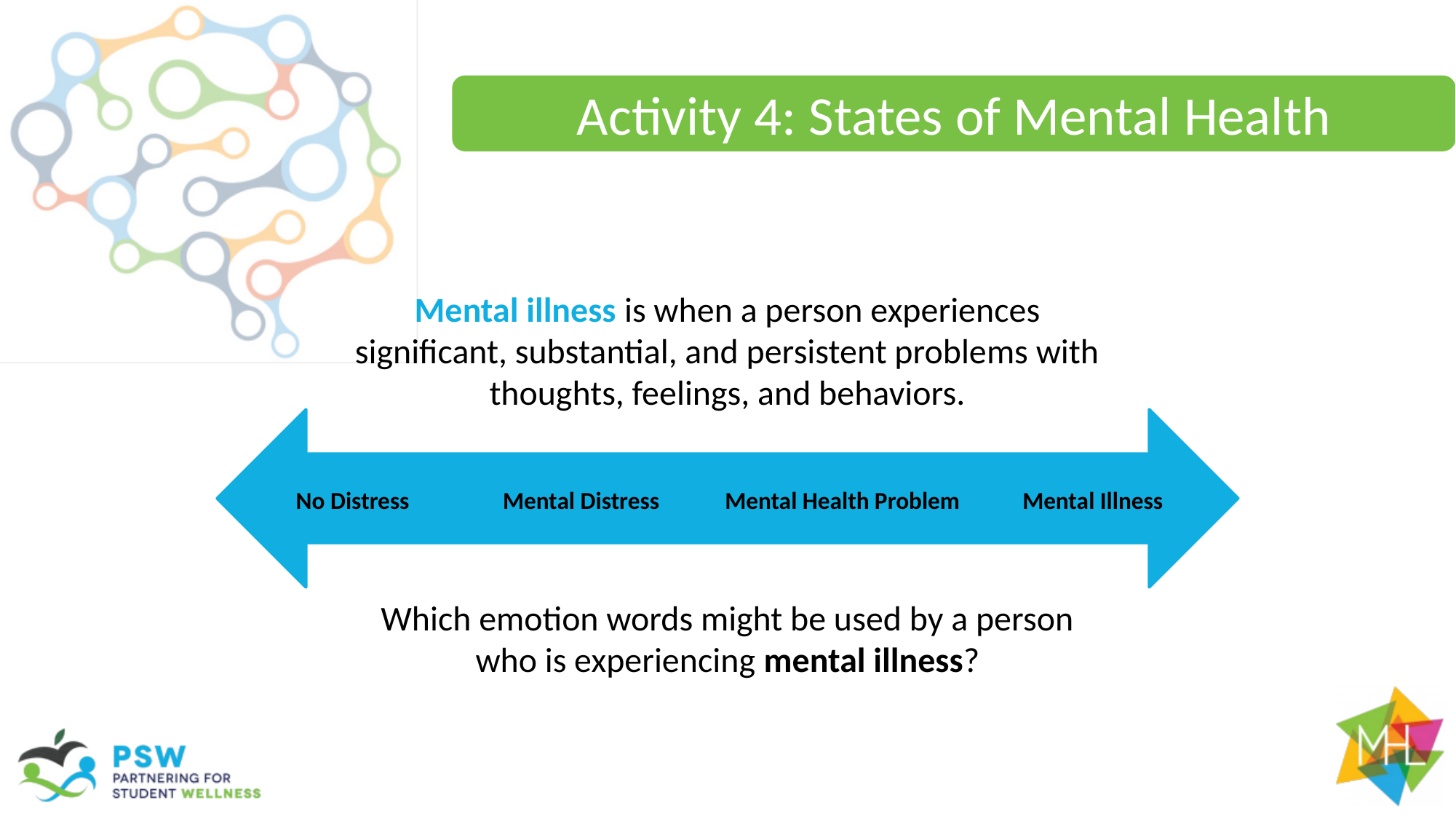

Activity 4: States of Mental Health
Mental illness is when a person experiences significant, substantial, and persistent problems with thoughts, feelings, and behaviors.

Mental Distress
Mental Health Problem
No Distress
Mental Illness
Which emotion words might be used by a person who is experiencing mental illness?